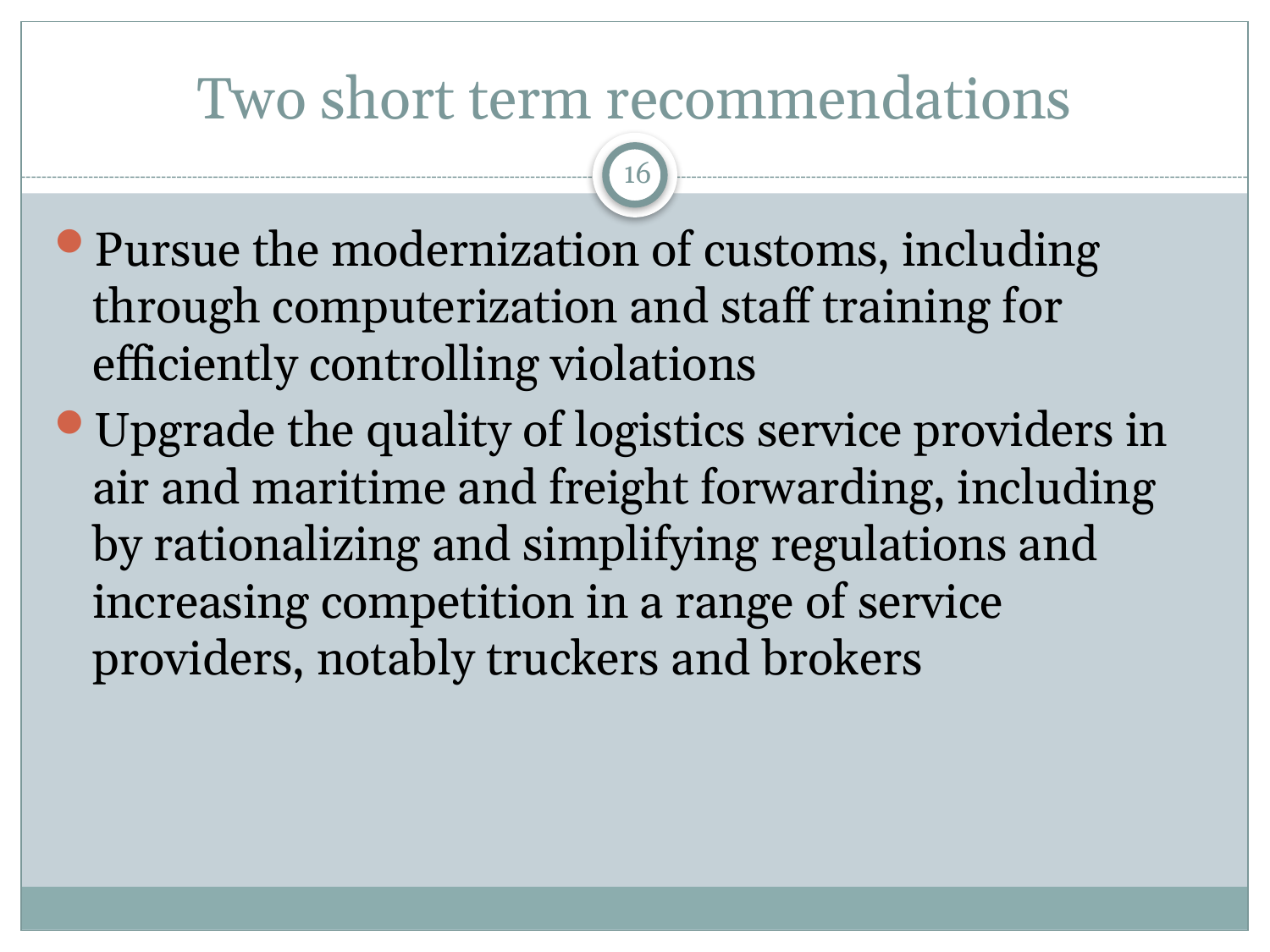

# Two short term recommendations
16
Pursue the modernization of customs, including through computerization and staff training for efficiently controlling violations
Upgrade the quality of logistics service providers in air and maritime and freight forwarding, including by rationalizing and simplifying regulations and increasing competition in a range of service providers, notably truckers and brokers